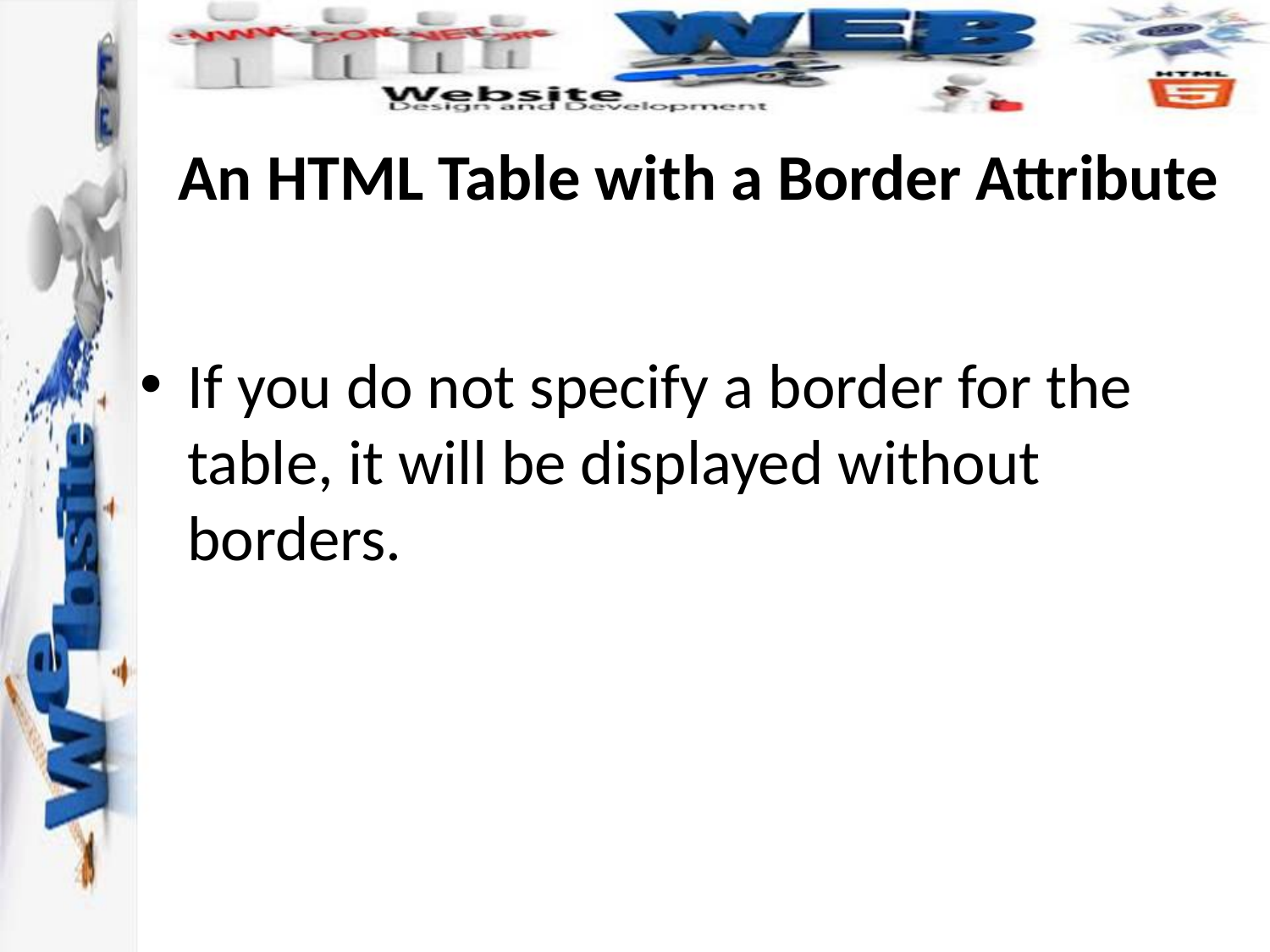

# An HTML Table with a Border Attribute
If you do not specify a border for the table, it will be displayed without borders.